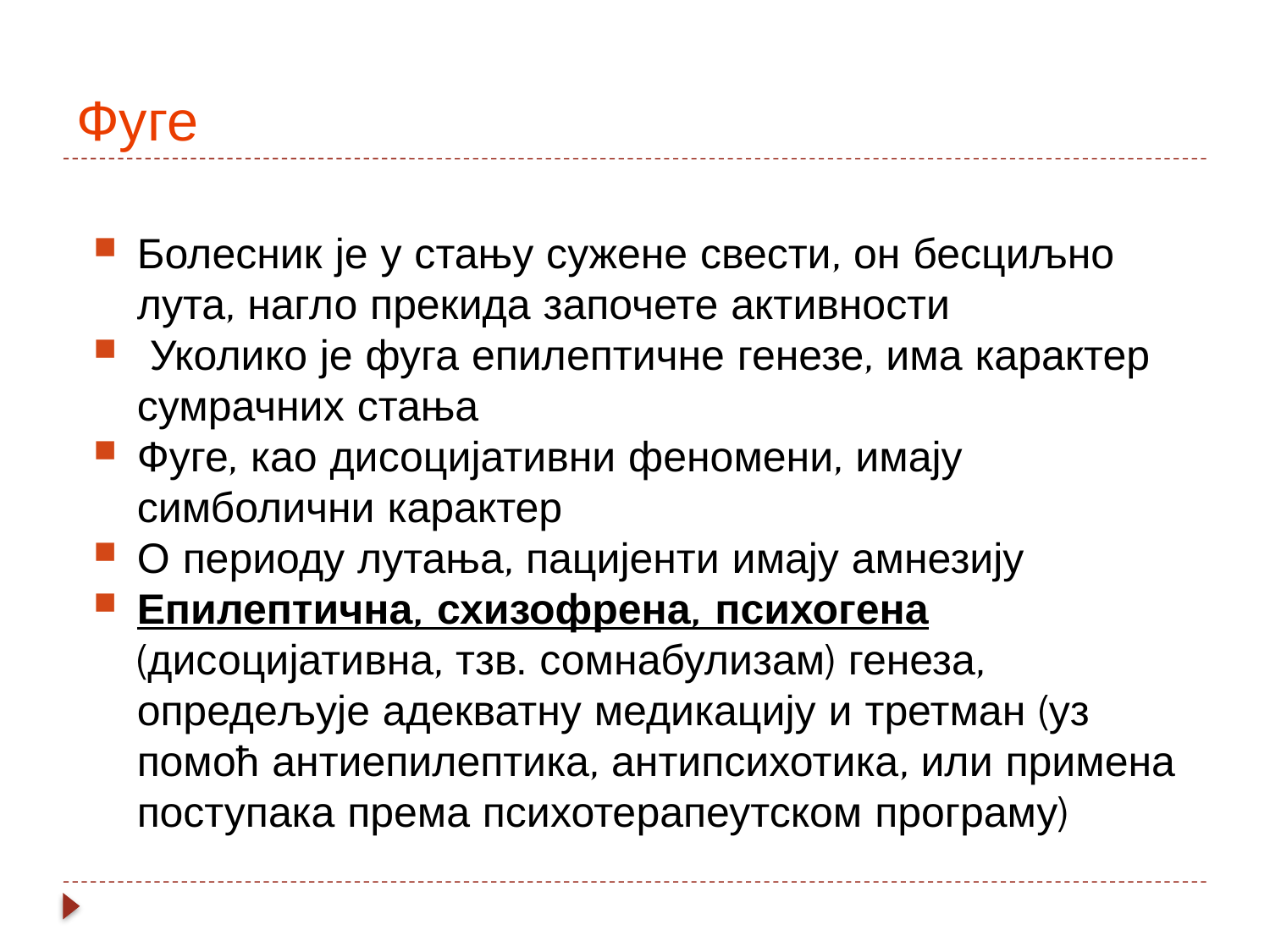

# Фуге

Болесник је у стању сужене свести, он бесциљно лута, нагло прекида започете активности
 Уколико је фуга епилептичне генезе, има карактер сумрачних стања
Фуге, као дисоцијативни феномени, имају симболични карактер
О периоду лутања, пацијенти имају амнезију
Епилептична, схизофрена, психогена (дисоцијативна, тзв. сомнабулизам) генеза, опредељује адекватну медикацију и третман (уз помоћ антиепилептика, антипсихотика, или примена поступака према психотерапеутском програму)